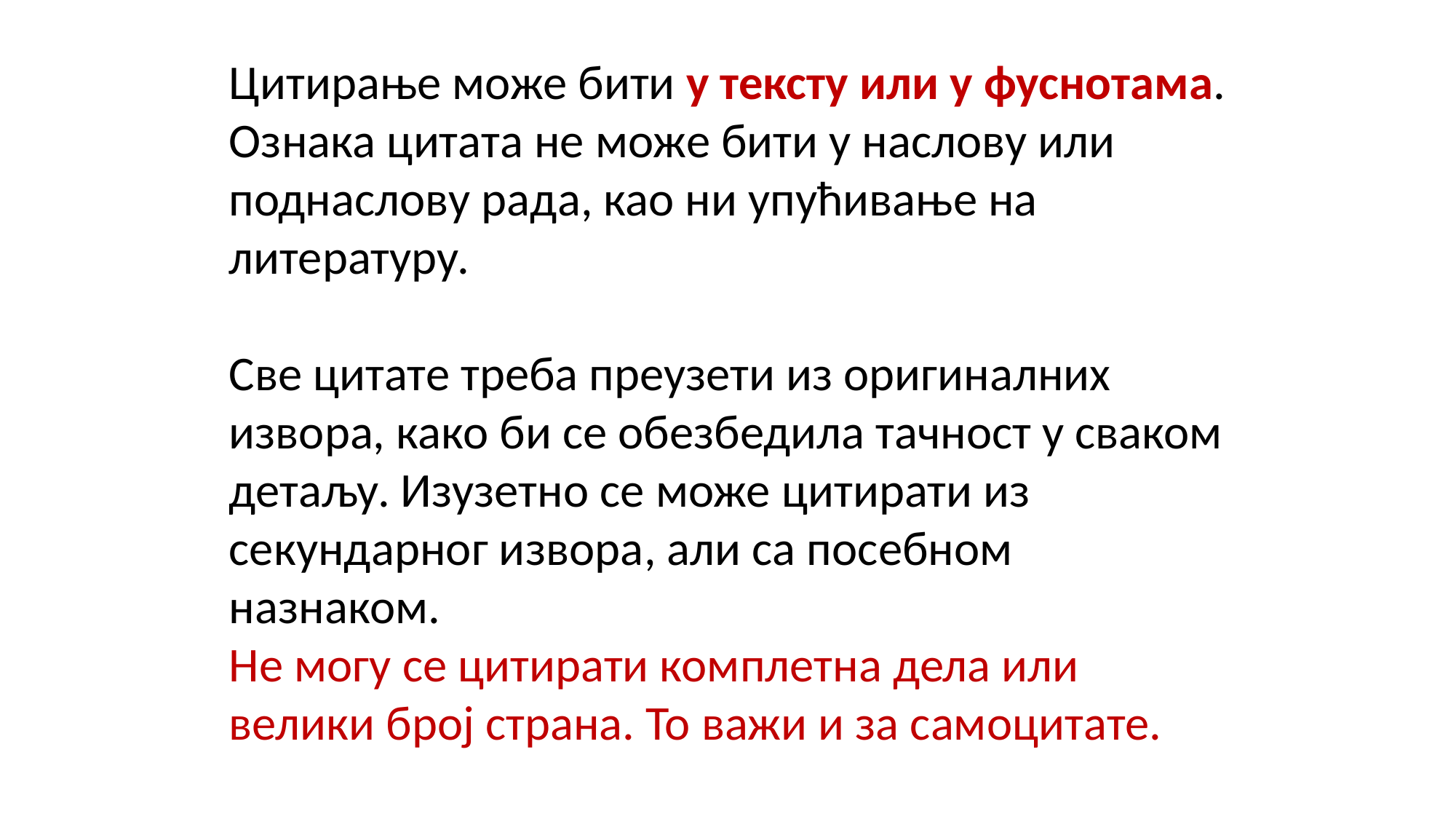

Цитирање може бити у тексту или у фуснотама.
Ознака цитата не може бити у наслову или поднаслову рада, као ни упућивање на литературу.

Све цитате треба преузети из оригиналних извора, како би се обезбедила тачност у сваком детаљу. Изузетно се може цитирати из секундарног извора, али са посебном назнаком.
Не могу се цитирати комплетна дела или велики број страна. То важи и за самоцитате.